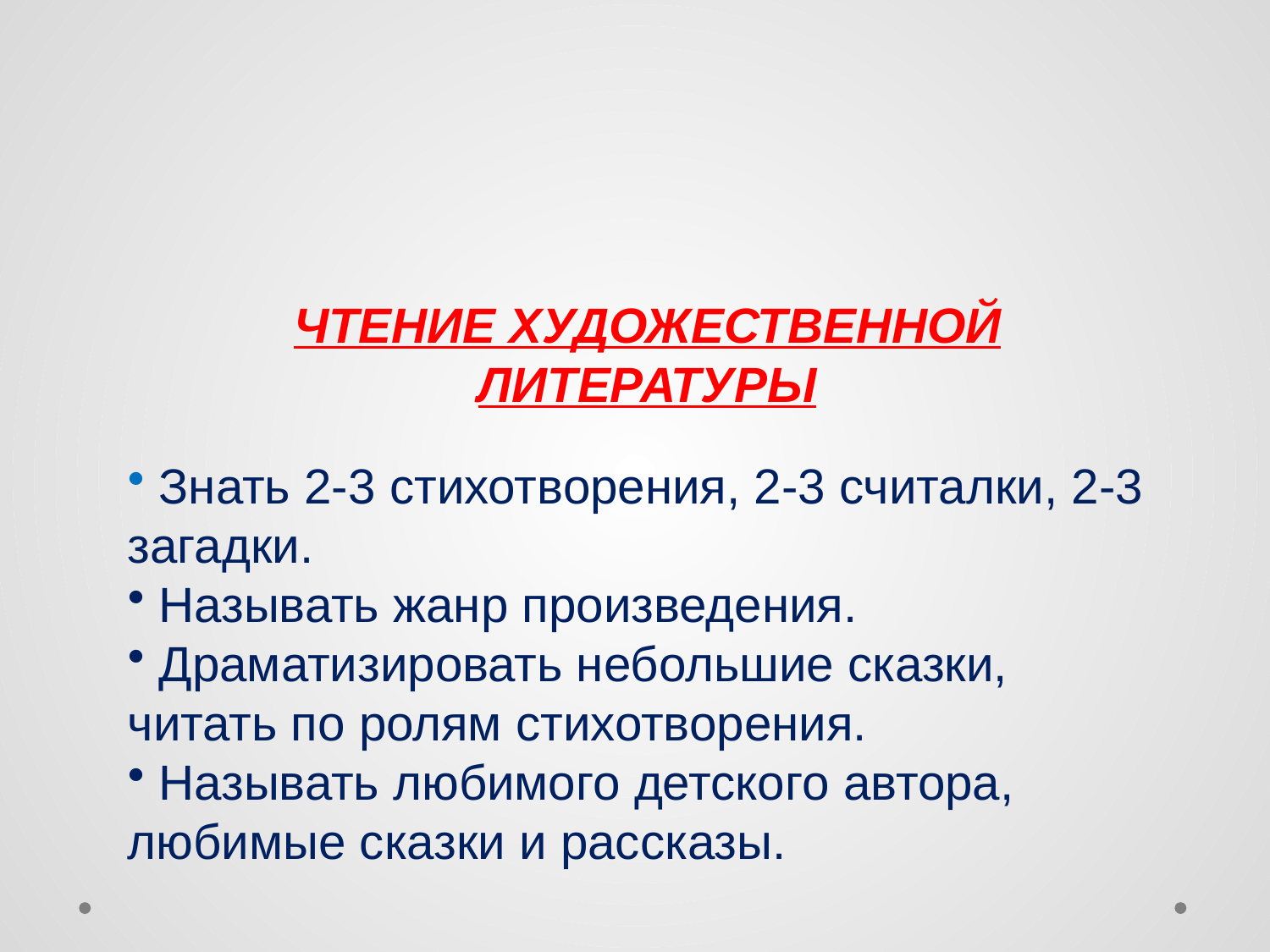

ЧТЕНИЕ ХУДОЖЕСТВЕННОЙ ЛИТЕРАТУРЫ

 Знать 2-3 стихотворения, 2-3 считалки, 2-3 загадки.
 Называть жанр произведения.
 Драматизировать небольшие сказки, читать по ролям стихотворения.
 Называть любимого детского автора, любимые сказки и рассказы.